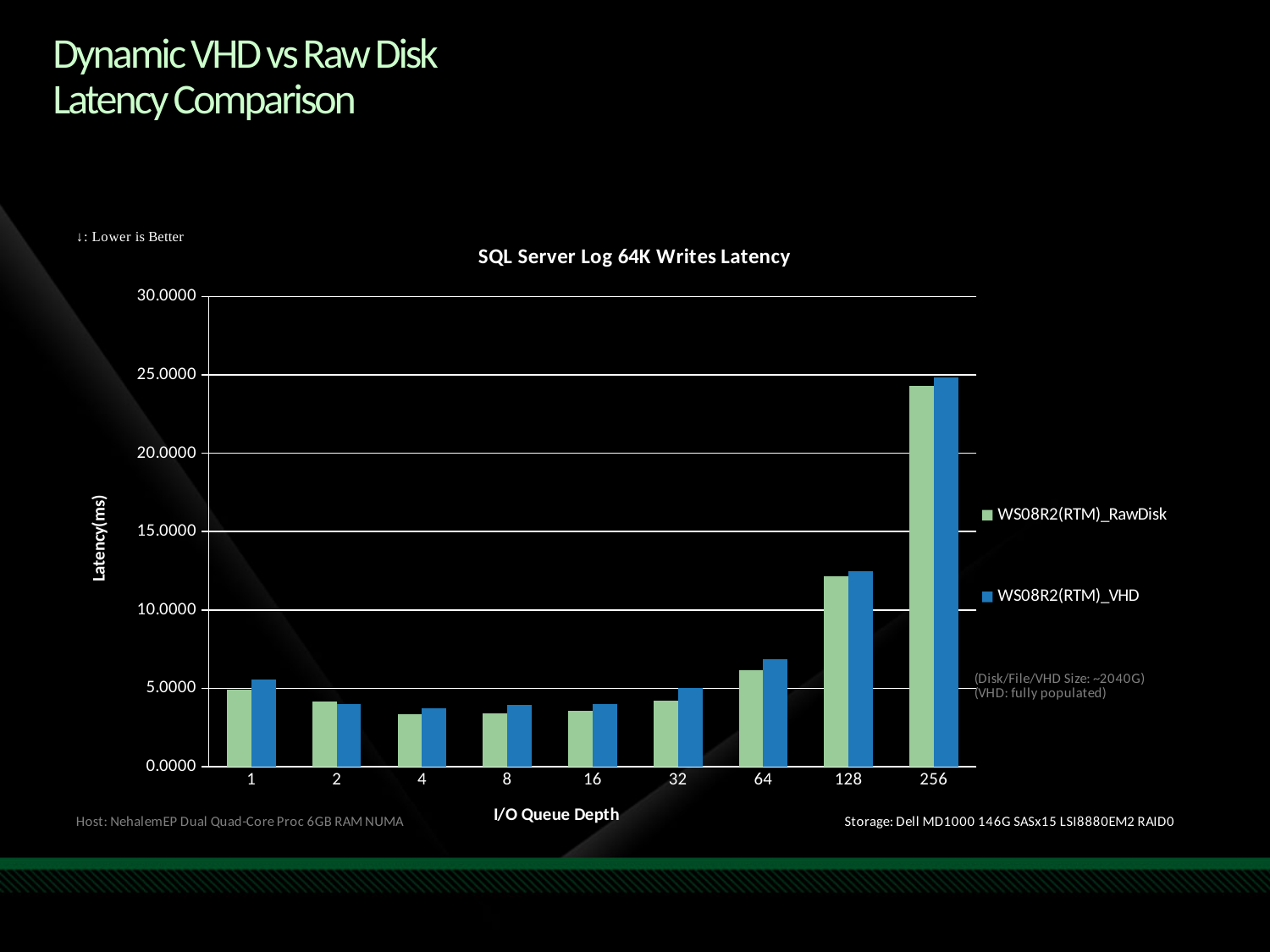

# Dynamic VHD vs Raw Disk Latency Comparison

### Chart: SQL Server Log 64K Writes Latency

| Category | WS08R2(RTM)_RawDisk | WS08R2(RTM)_VHD |
|---|---|---|
|  | 4.917866 | 5.537428 |
|  | 4.154133999999998 | 3.9812289999999995 |
|  | 3.3582169999999993 | 3.702382 |
|  | 3.383955 | 3.9705029999999994 |
|  | 3.544514 | 4.003059 |
|  | 4.204073999999999 | 5.00336 |
|  | 6.130721 | 6.8477369999999995 |
|  | 12.135160999999998 | 12.477506000000002 |
|  | 24.309073 | 24.853929 |